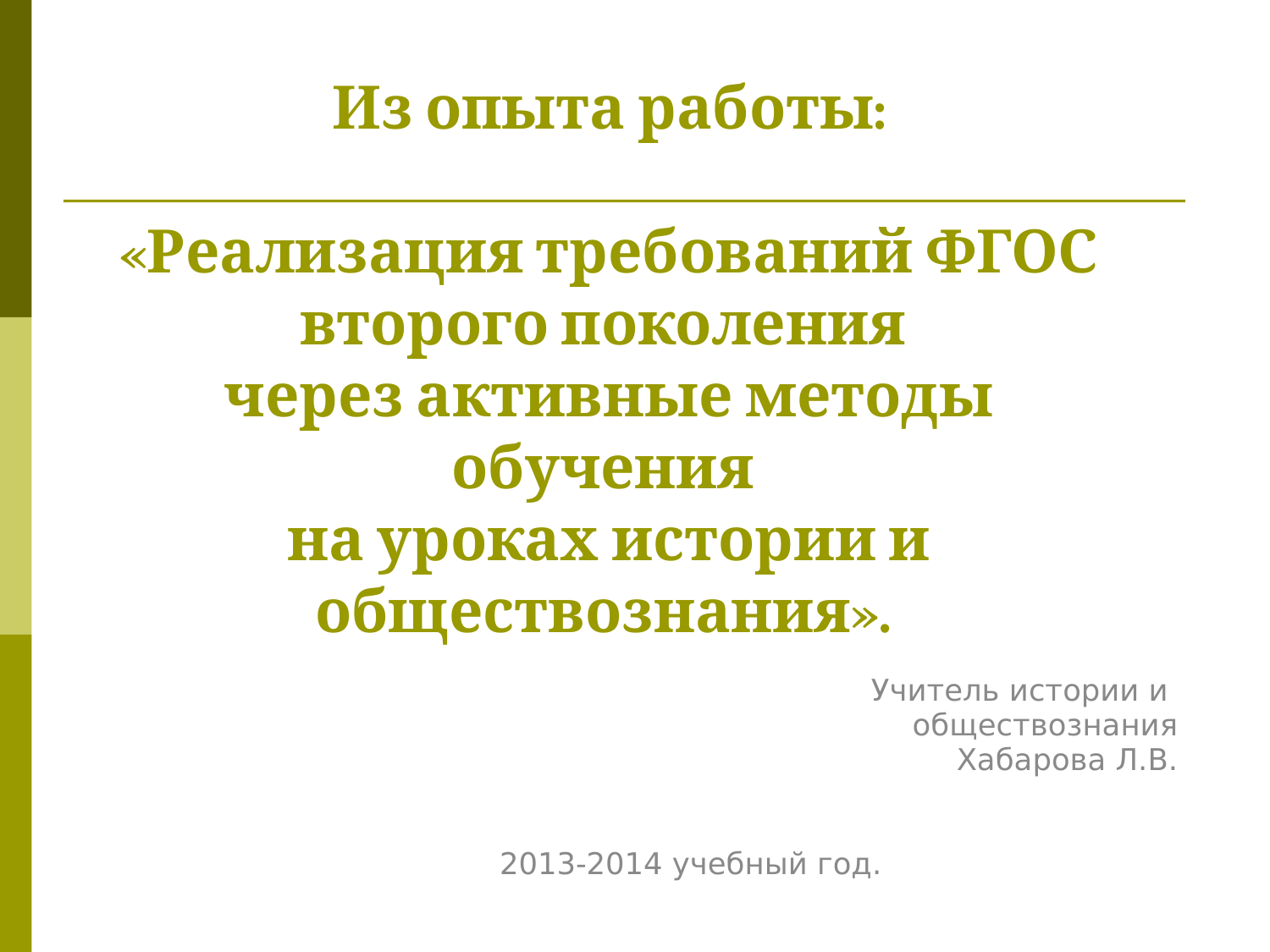

Из опыта работы:
«Реализация требований ФГОС второго поколения
через активные методы обучения
на уроках истории и обществознания».

Учитель истории и
обществознания
Хабарова Л.В.

2013-2014 учебный год.